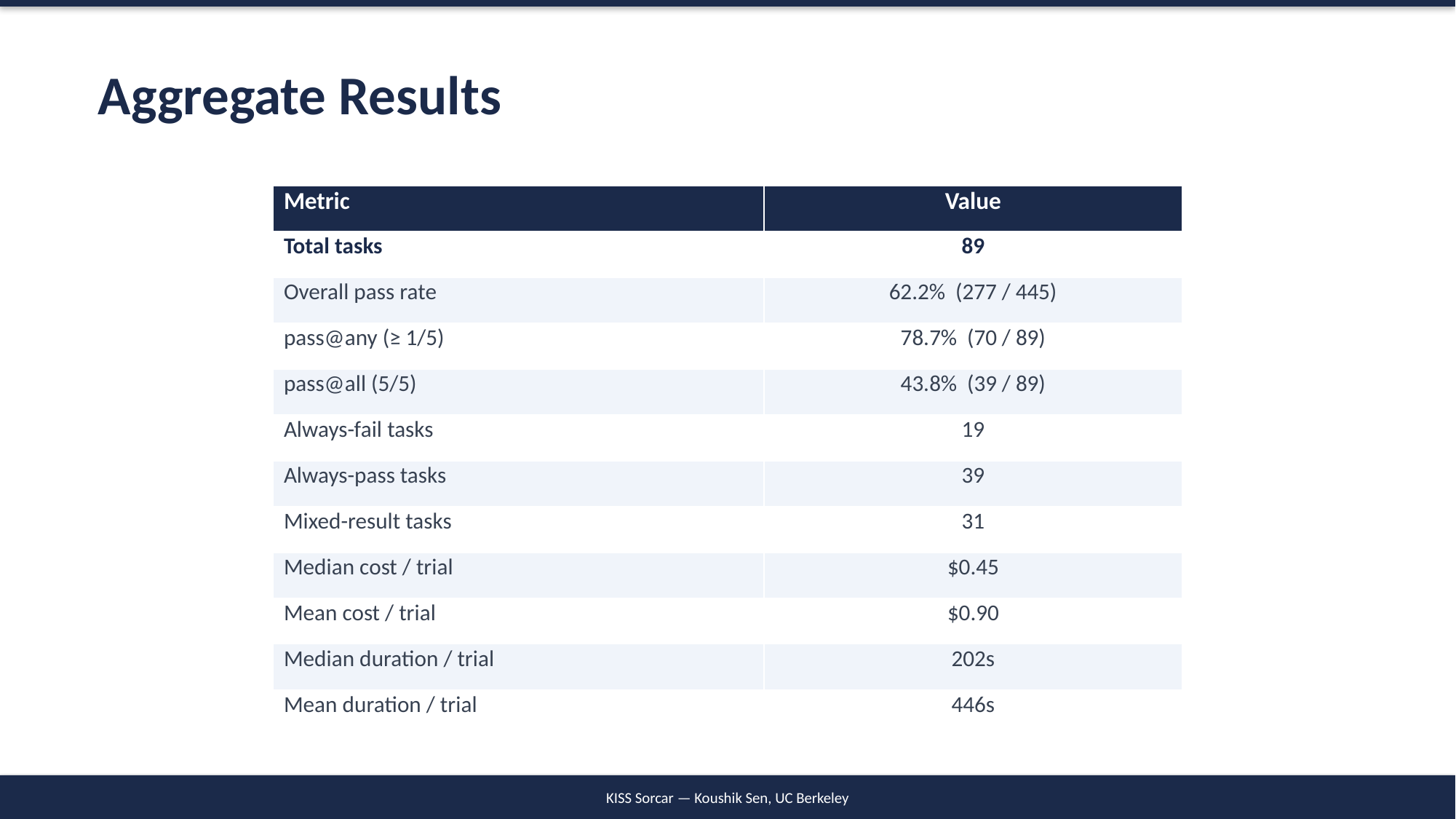

Aggregate Results
| Metric | Value |
| --- | --- |
| Total tasks | 89 |
| Overall pass rate | 62.2% (277 / 445) |
| pass@any (≥ 1/5) | 78.7% (70 / 89) |
| pass@all (5/5) | 43.8% (39 / 89) |
| Always-fail tasks | 19 |
| Always-pass tasks | 39 |
| Mixed-result tasks | 31 |
| Median cost / trial | $0.45 |
| Mean cost / trial | $0.90 |
| Median duration / trial | 202s |
| Mean duration / trial | 446s |
KISS Sorcar — Koushik Sen, UC Berkeley